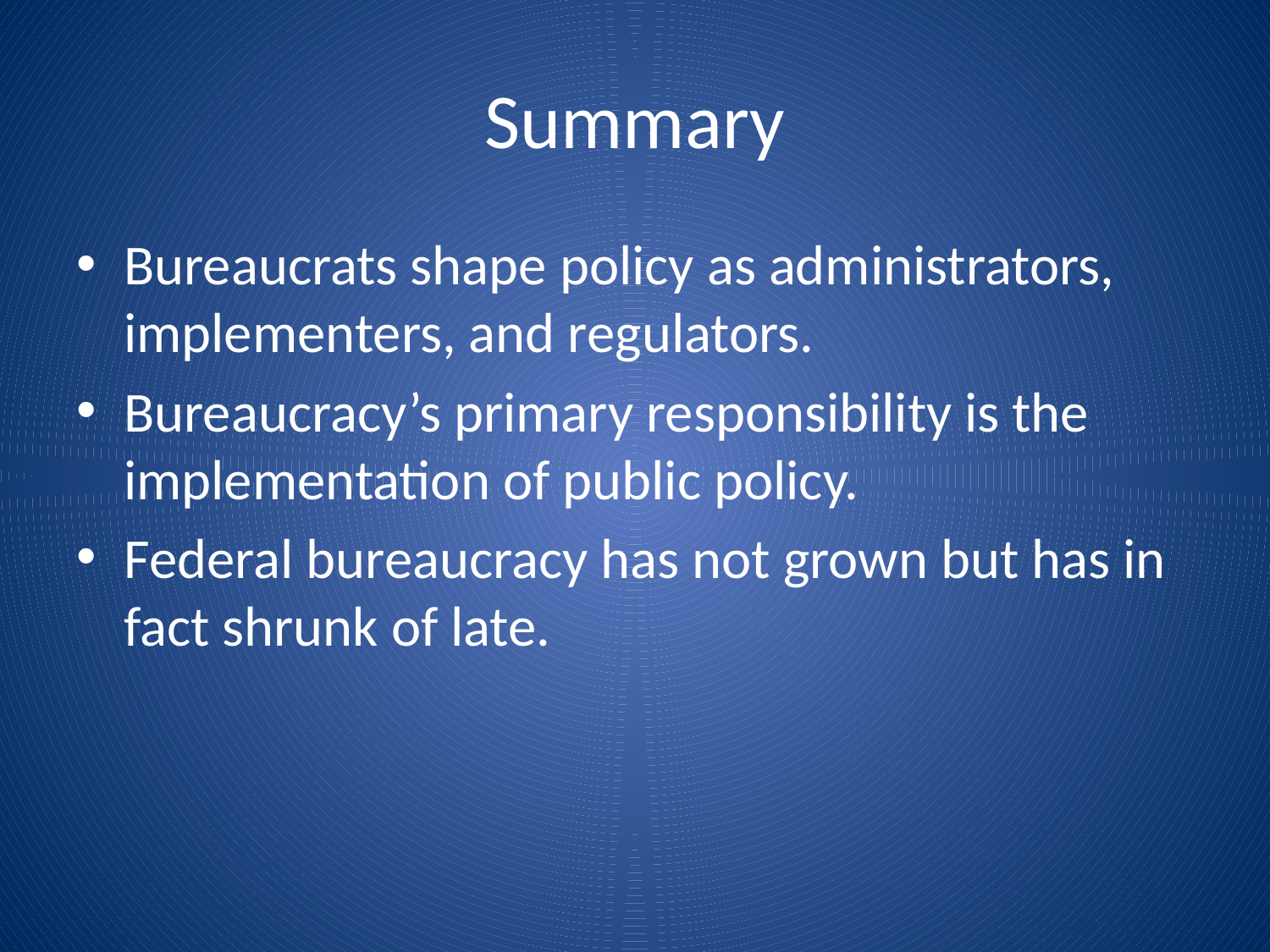

# Summary
Bureaucrats shape policy as administrators, implementers, and regulators.
Bureaucracy’s primary responsibility is the implementation of public policy.
Federal bureaucracy has not grown but has in fact shrunk of late.